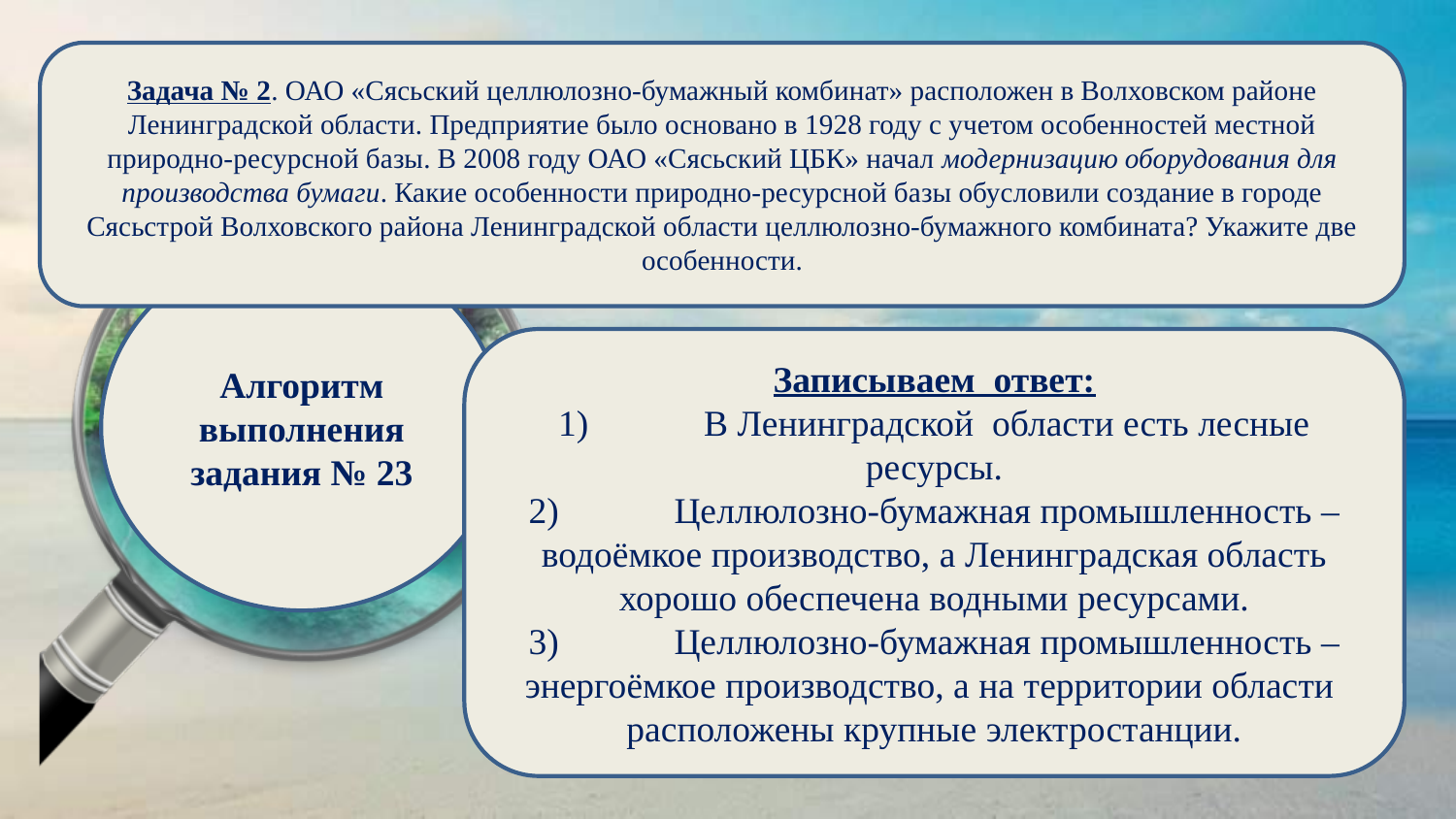

Задача № 2. ОАО «Сясьский целлюлозно-бумажный комбинат» расположен в Волховском районе Ленинградской области. Предприятие было основано в 1928 году с учетом особенностей местной природно-ресурсной базы. В 2008 году ОАО «Сясьский ЦБК» начал модернизацию оборудования для производства бумаги. Какие особенности природно-ресурсной базы обусловили создание в городе Сясьстрой Волховского района Ленинградской области целлюлозно-бумажного комбината? Укажите две особенности.
Алгоритм выполнения задания № 23
Записываем  ответ:
1)	В Ленинградской  области есть лесные ресурсы.
2)	Целлюлозно-бумажная промышленность – водоёмкое производство, а Ленинградская область хорошо обеспечена водными ресурсами.
3)	Целлюлозно-бумажная промышленность – энергоёмкое производство, а на территории области  расположены крупные электростанции.